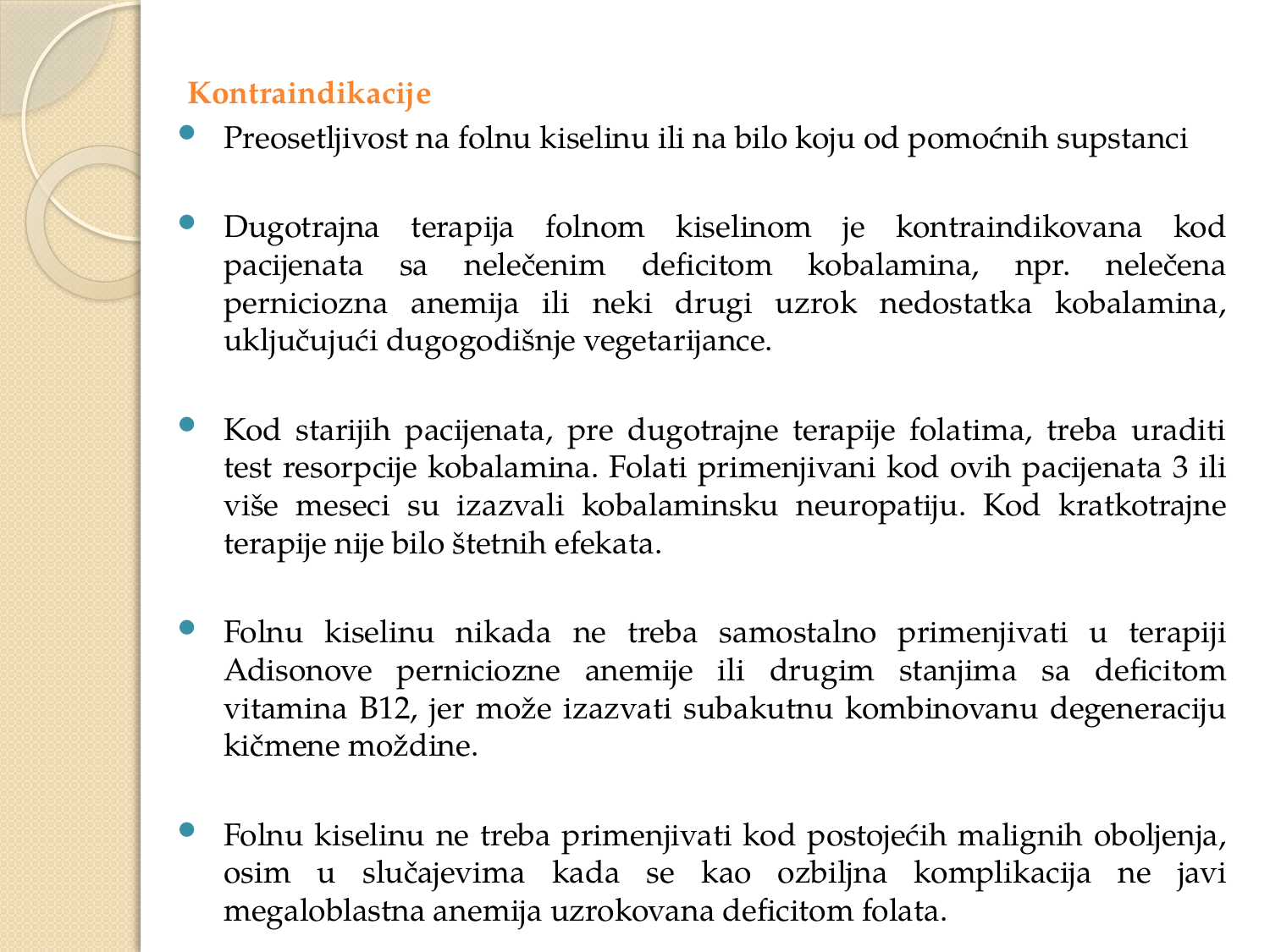

Kontraindikacije
Preosetljivost na folnu kiselinu ili na bilo koju od pomoćnih supstanci

Dugotrajna terapija folnom kiselinom je kontraindikovana kod pacijenata sa nelečenim deficitom kobalamina, npr. nelečena perniciozna anemija ili neki drugi uzrok nedostatka kobalamina, uključujući dugogodišnje vegetarijance.

Kod starijih pacijenata, pre dugotrajne terapije folatima, treba uraditi test resorpcije kobalamina. Folati primenjivani kod ovih pacijenata 3 ili više meseci su izazvali kobalaminsku neuropatiju. Kod kratkotrajne terapije nije bilo štetnih efekata.

Folnu kiselinu nikada ne treba samostalno primenjivati u terapiji Adisonove perniciozne anemije ili drugim stanjima sa deficitom vitamina B12, jer može izazvati subakutnu kombinovanu degeneraciju kičmene moždine.

Folnu kiselinu ne treba primenjivati kod postojećih malignih oboljenja, osim u slučajevima kada se kao ozbiljna komplikacija ne javi megaloblastna anemija uzrokovana deficitom folata.